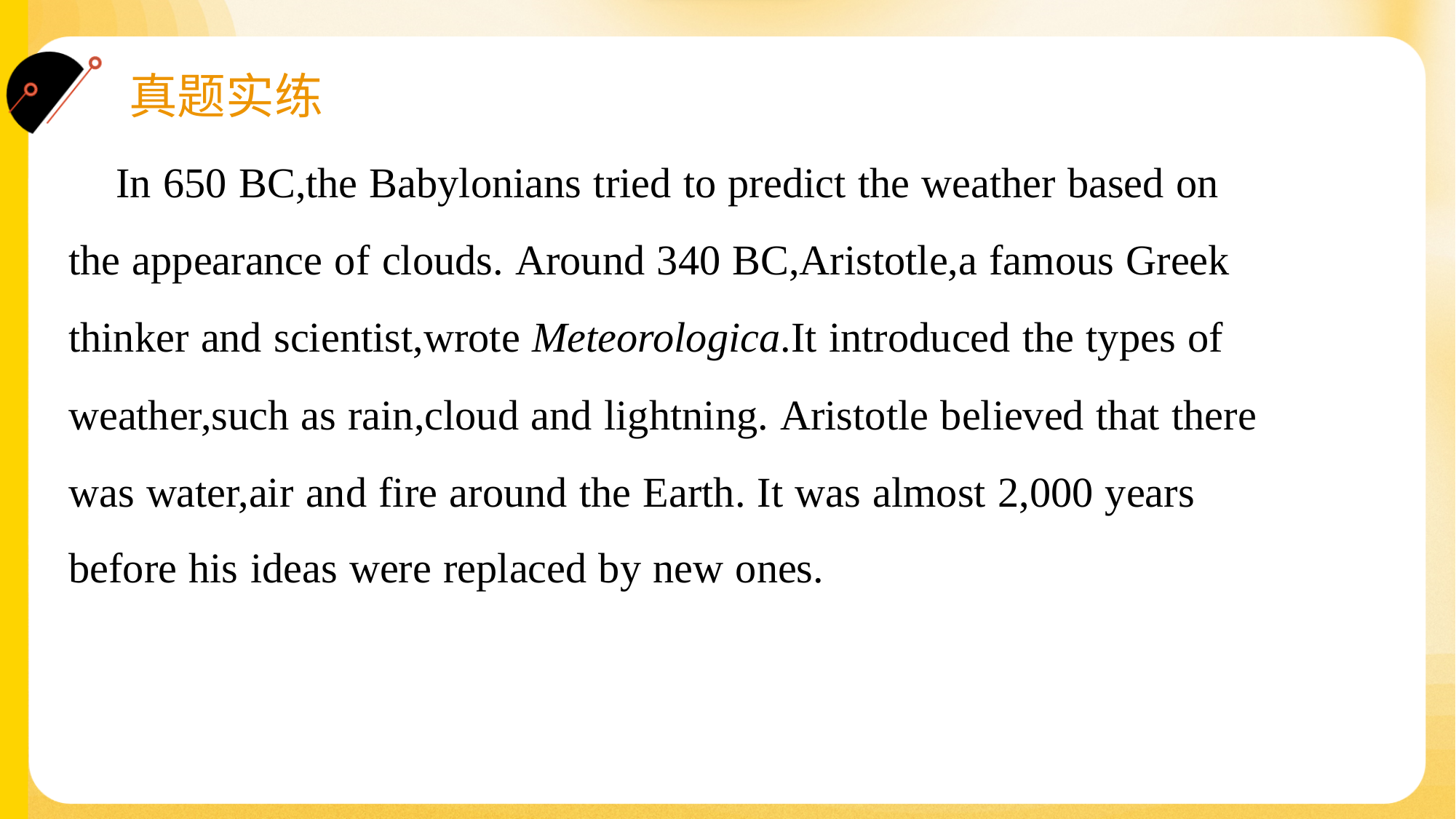

In 650 BC,the Babylonians tried to predict the weather based on
the appearance of clouds. Around 340 BC,Aristotle,a famous Greek
thinker and scientist,wrote Meteorologica.It introduced the types of
weather,such as rain,cloud and lightning. Aristotle believed that there
was water,air and fire around the Earth. It was almost 2,000 years
before his ideas were replaced by new ones.#2.1